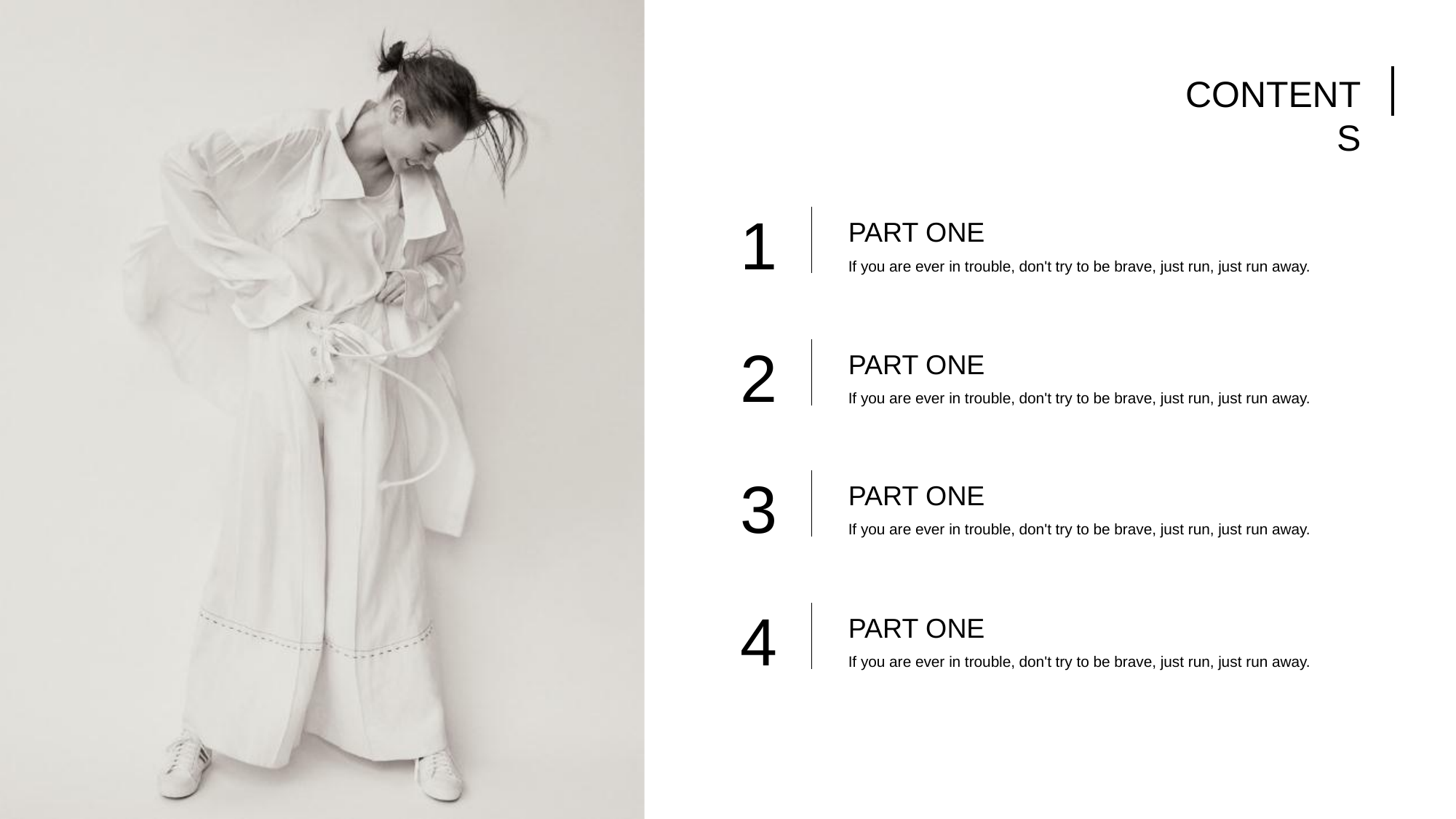

CONTENTS
PART ONE
If you are ever in trouble, don't try to be brave, just run, just run away.
1
PART ONE
If you are ever in trouble, don't try to be brave, just run, just run away.
2
PART ONE
If you are ever in trouble, don't try to be brave, just run, just run away.
3
PART ONE
If you are ever in trouble, don't try to be brave, just run, just run away.
4